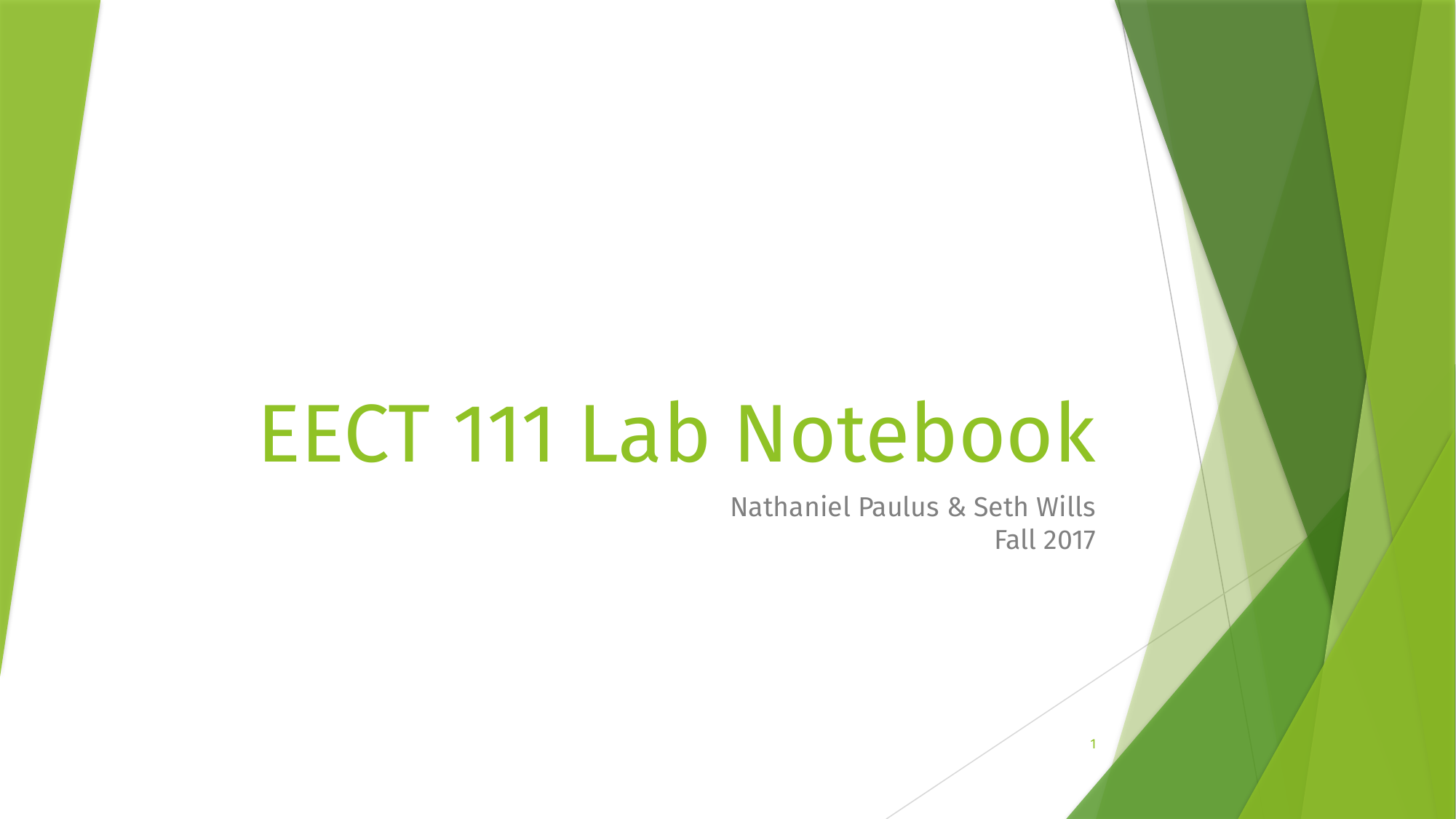

# EECT 111 Lab Notebook
Nathaniel Paulus & Seth Wills
Fall 2017
1